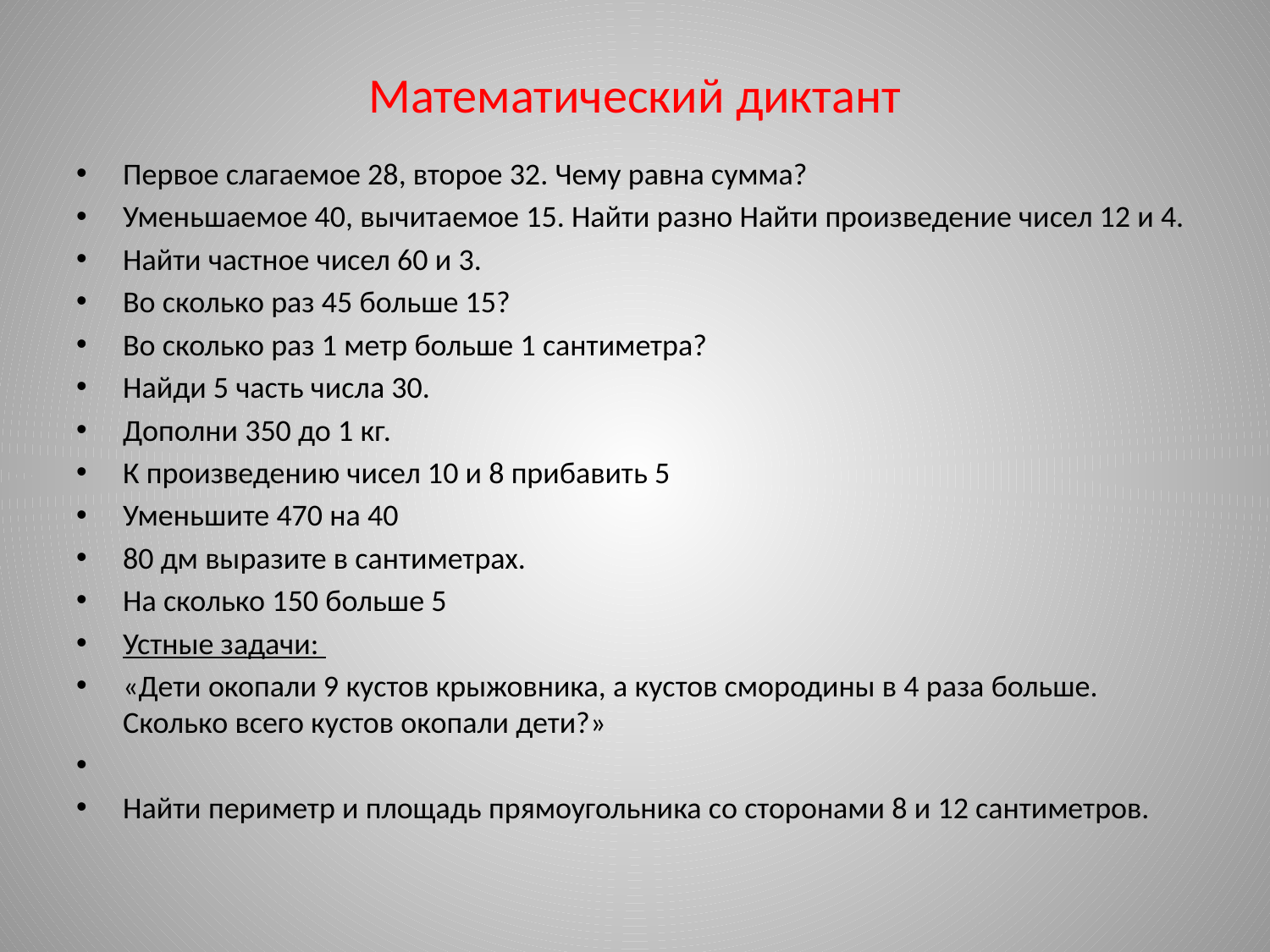

# Математический диктант
Первое слагаемое 28, второе 32. Чему равна сумма?
Уменьшаемое 40, вычитаемое 15. Найти разно Найти произведение чисел 12 и 4.
Найти частное чисел 60 и 3.
Во сколько раз 45 больше 15?
Во сколько раз 1 метр больше 1 сантиметра?
Найди 5 часть числа 30.
Дополни 350 до 1 кг.
К произведению чисел 10 и 8 прибавить 5
Уменьшите 470 на 40
80 дм выразите в сантиметрах.
На сколько 150 больше 5
Устные задачи:
«Дети окопали 9 кустов крыжовника, а кустов смородины в 4 раза больше. Сколько всего кустов окопали дети?»

Найти периметр и площадь прямоугольника со сторонами 8 и 12 сантиметров.